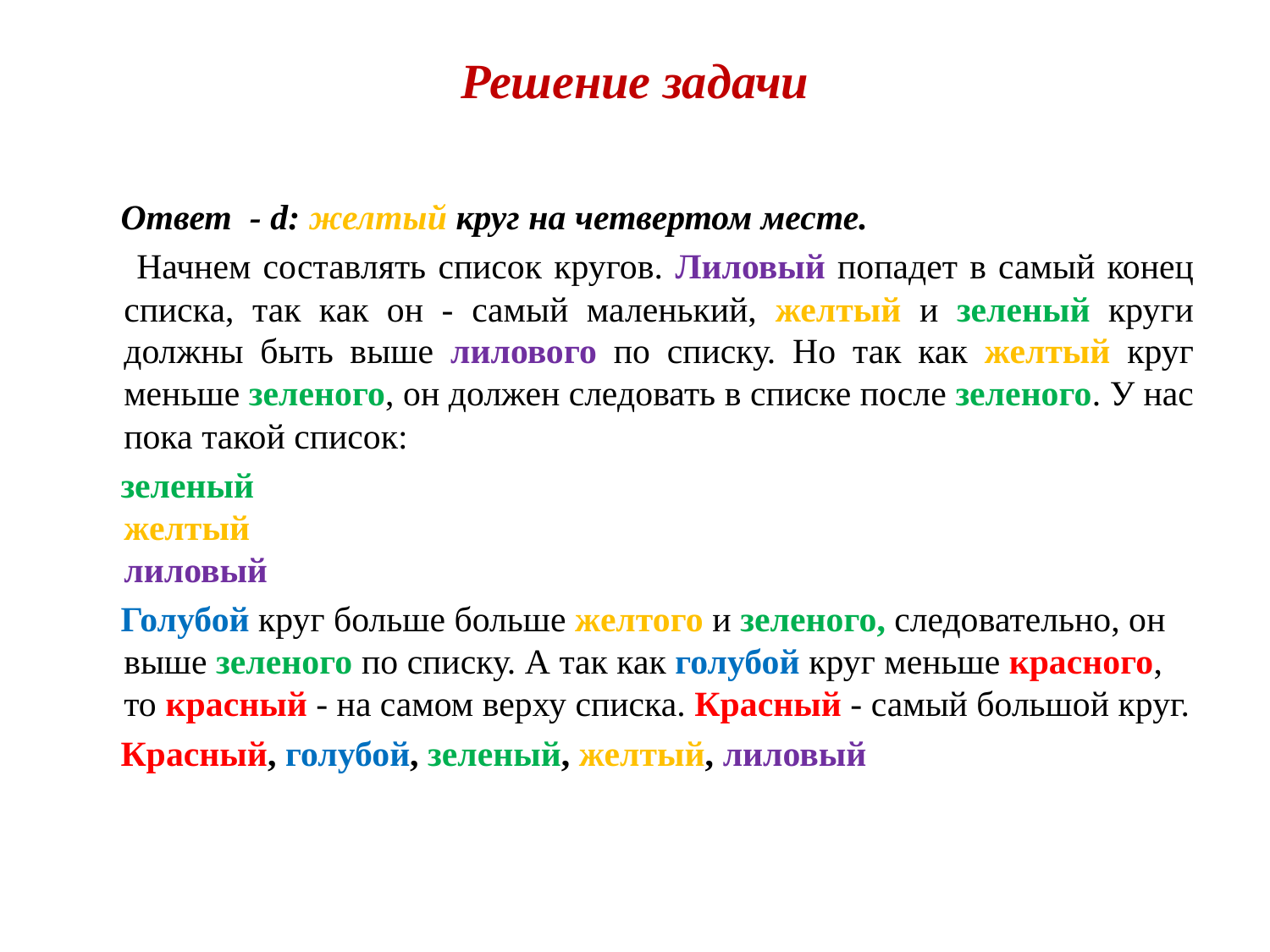

# Решение задачи

     Ответ  - d: желтый круг на четвертом месте.
     Начнем составлять список кругов. Лиловый попадет в самый конец списка, так как он - самый маленький, желтый и зеленый круги должны быть выше лилового по списку. Но так как желтый круг меньше зеленого, он должен следовать в списке после зеленого. У нас пока такой список:
     зеленый
желтый
лиловый
     Голубой круг больше больше желтого и зеленого, следовательно, он выше зеленого по списку. А так как голубой круг меньше красного, то красный - на самом верху списка. Красный - самый большой круг.
     Красный, голубой, зеленый, желтый, лиловый